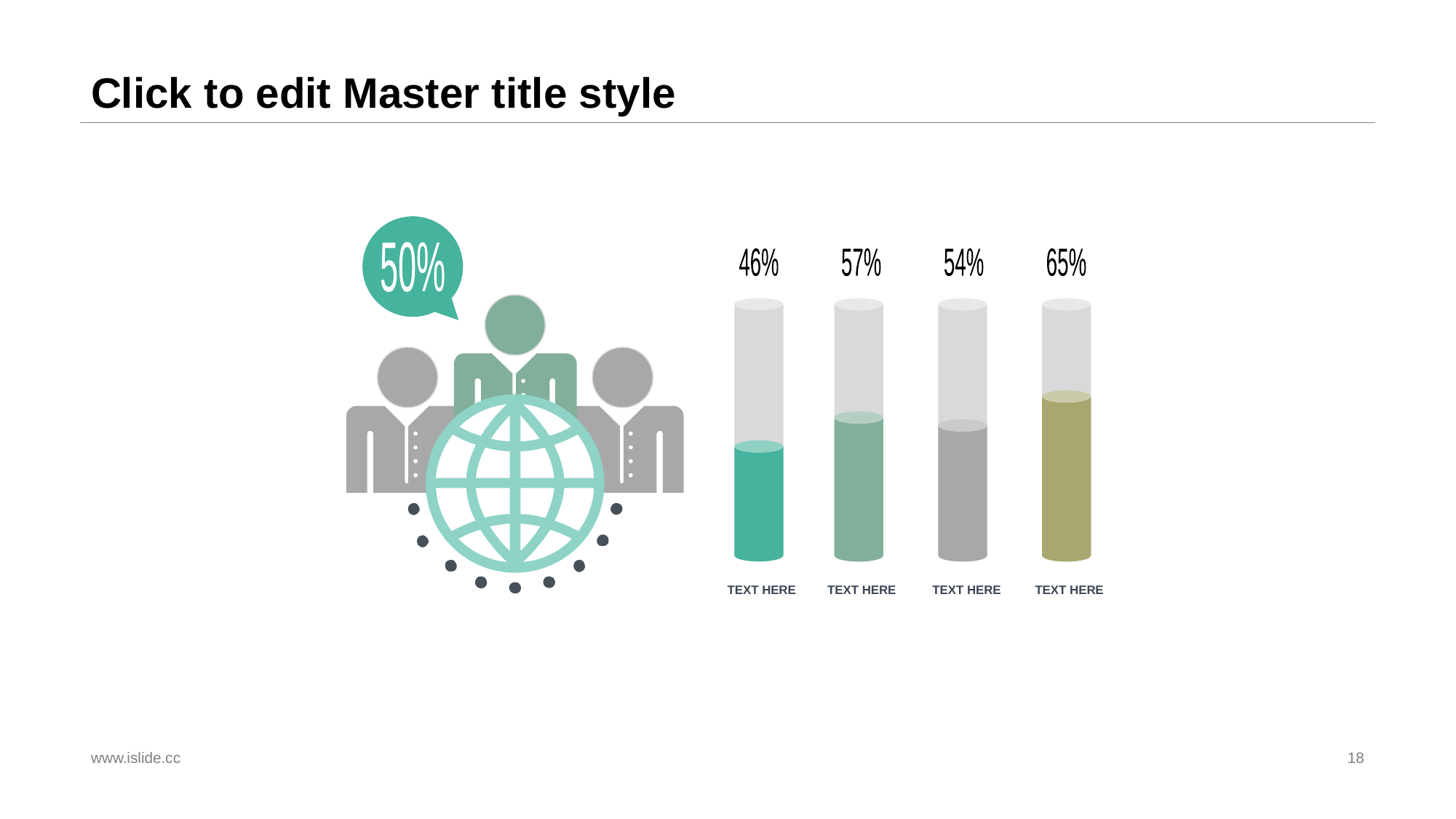

# Click to edit Master title style

50%
46%
57%
54%
65%

TEXT HERE
TEXT HERE
TEXT HERE
TEXT HERE
www.islide.cc
18